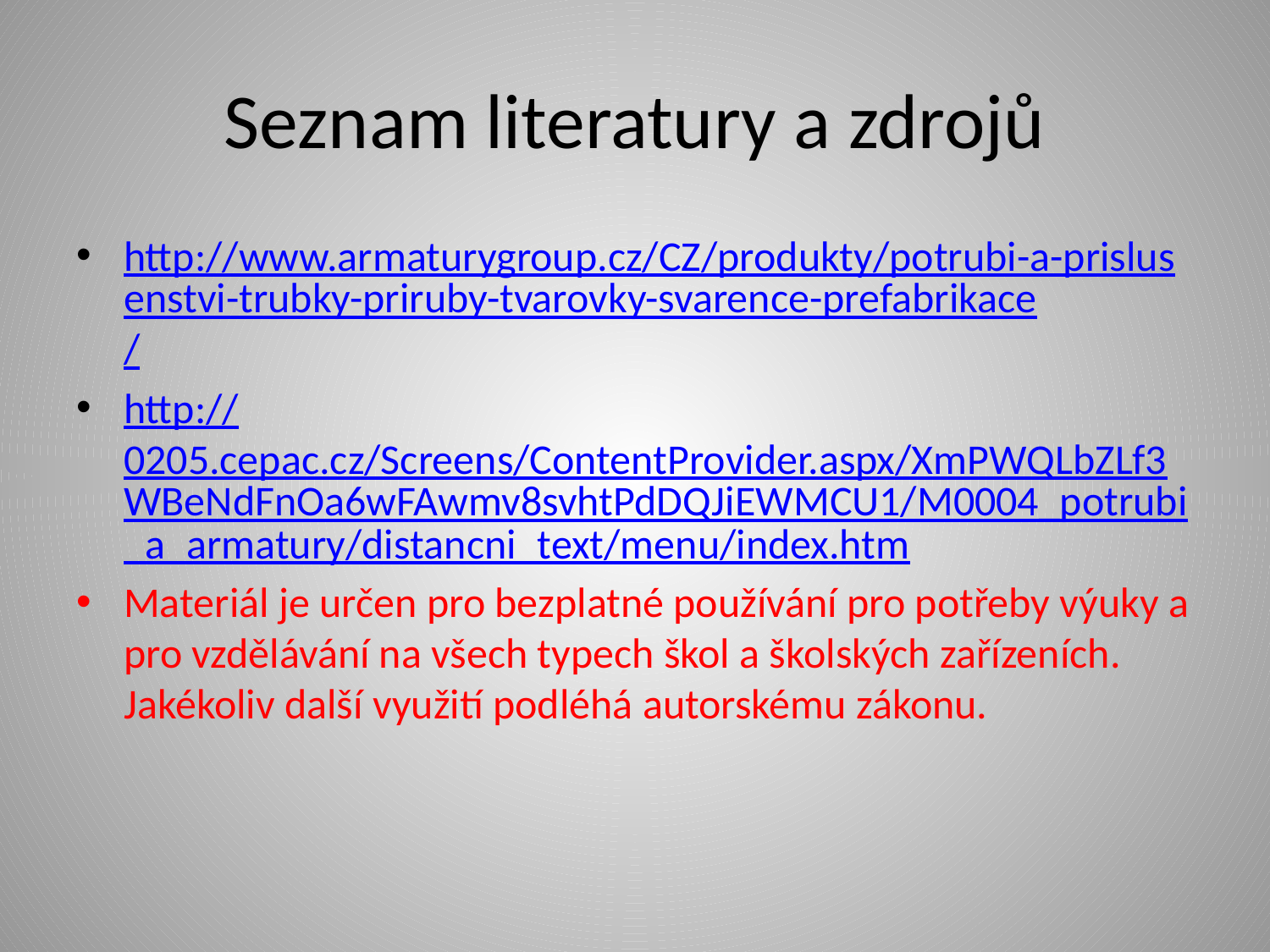

# Seznam literatury a zdrojů
http://www.armaturygroup.cz/CZ/produkty/potrubi-a-prislusenstvi-trubky-priruby-tvarovky-svarence-prefabrikace/
http://0205.cepac.cz/Screens/ContentProvider.aspx/XmPWQLbZLf3WBeNdFnOa6wFAwmv8svhtPdDQJiEWMCU1/M0004_potrubi_a_armatury/distancni_text/menu/index.htm
Materiál je určen pro bezplatné používání pro potřeby výuky a pro vzdělávání na všech typech škol a školských zařízeních. Jakékoliv další využití podléhá autorskému zákonu.